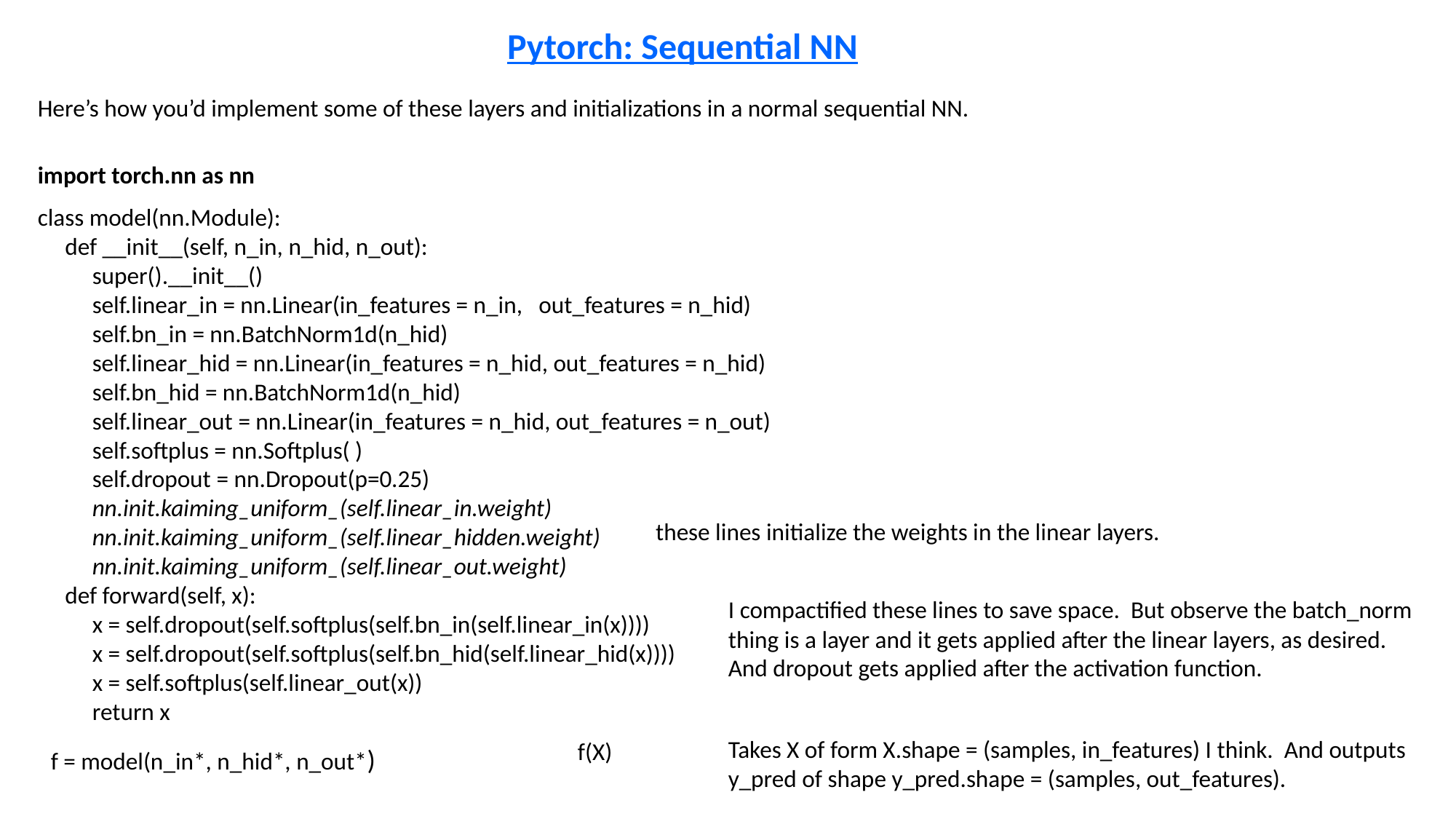

Pytorch: Sequential NN
Here’s how you’d implement some of these layers and initializations in a normal sequential NN.
import torch.nn as nn
class model(nn.Module):
     def __init__(self, n_in, n_hid, n_out):
          super().__init__()
          self.linear_in = nn.Linear(in_features = n_in,   out_features = n_hid)
          self.bn_in = nn.BatchNorm1d(n_hid)
          self.linear_hid = nn.Linear(in_features = n_hid, out_features = n_hid)
          self.bn_hid = nn.BatchNorm1d(n_hid)
          self.linear_out = nn.Linear(in_features = n_hid, out_features = n_out)
          self.softplus = nn.Softplus( )
          self.dropout = nn.Dropout(p=0.25)
          nn.init.kaiming_uniform_(self.linear_in.weight)
          nn.init.kaiming_uniform_(self.linear_hidden.weight)
          nn.init.kaiming_uniform_(self.linear_out.weight)
     def forward(self, x):
          x = self.dropout(self.softplus(self.bn_in(self.linear_in(x))))
          x = self.dropout(self.softplus(self.bn_hid(self.linear_hid(x))))
          x = self.softplus(self.linear_out(x))
          return x
these lines initialize the weights in the linear layers.
I compactified these lines to save space.  But observe the batch_norm thing is a layer and it gets applied after the linear layers, as desired.  And dropout gets applied after the activation function.
Takes X of form X.shape = (samples, in_features) I think.  And outputs y_pred of shape y_pred.shape = (samples, out_features).
f(X)
f = model(n_in*, n_hid*, n_out*)